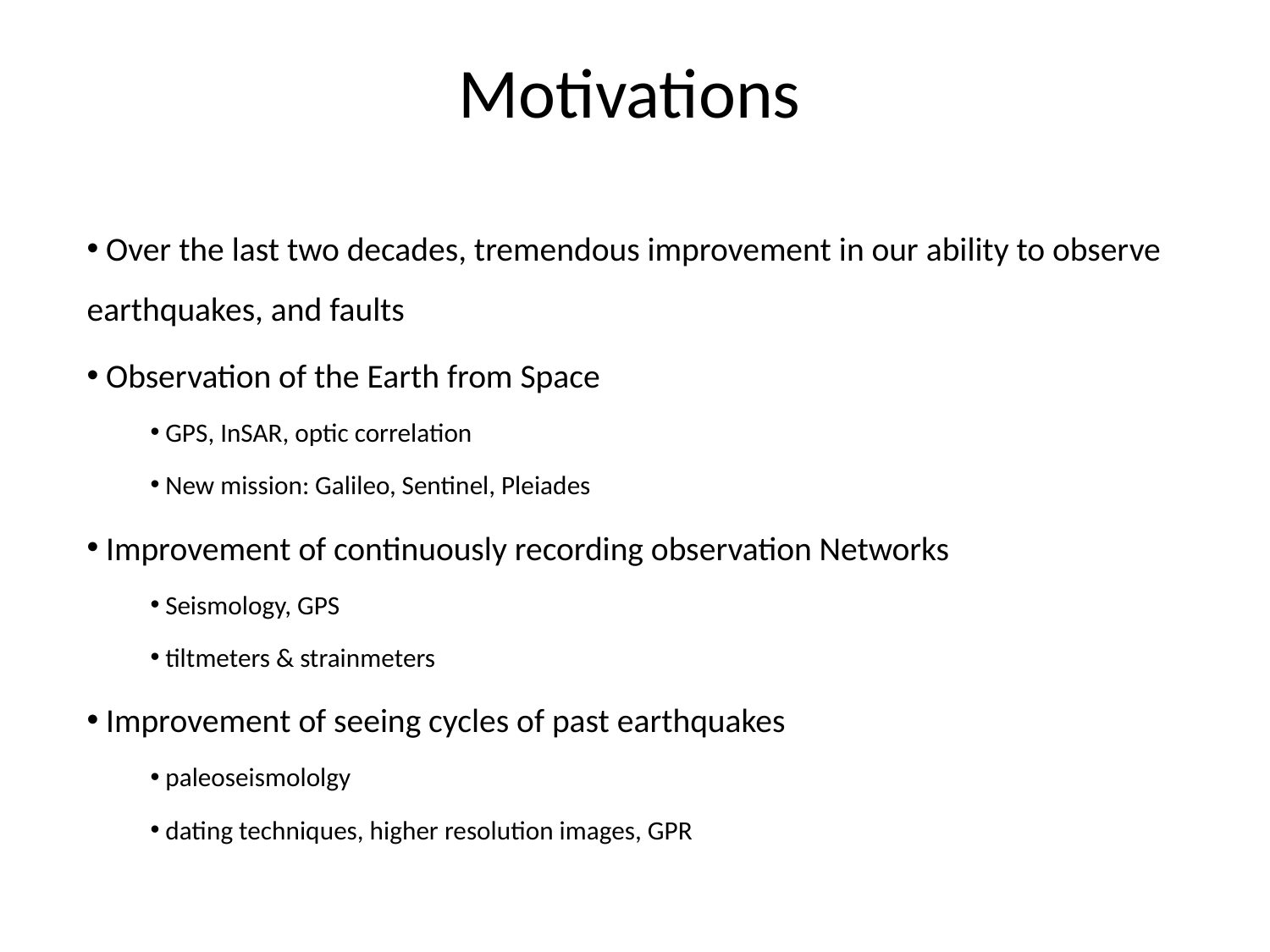

# Motivations
 Over the last two decades, tremendous improvement in our ability to observe earthquakes, and faults
 Observation of the Earth from Space
 GPS, InSAR, optic correlation
 New mission: Galileo, Sentinel, Pleiades
 Improvement of continuously recording observation Networks
 Seismology, GPS
 tiltmeters & strainmeters
 Improvement of seeing cycles of past earthquakes
 paleoseismololgy
 dating techniques, higher resolution images, GPR